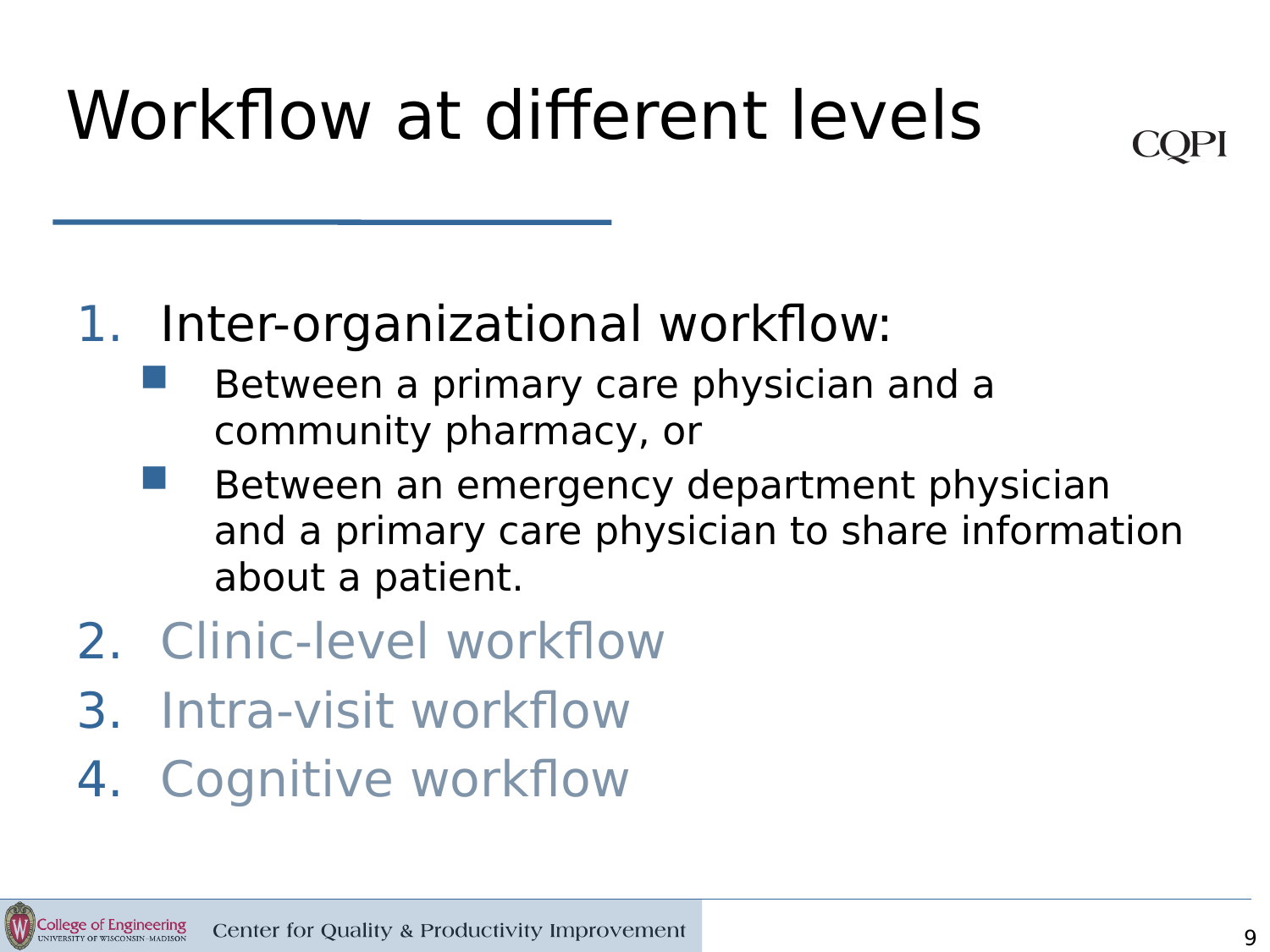

Workflow at different levels
Inter-organizational workflow:
Between a primary care physician and a community pharmacy, or
Between an emergency department physician and a primary care physician to share information about a patient.
Clinic-level workflow
Intra-visit workflow
Cognitive workflow